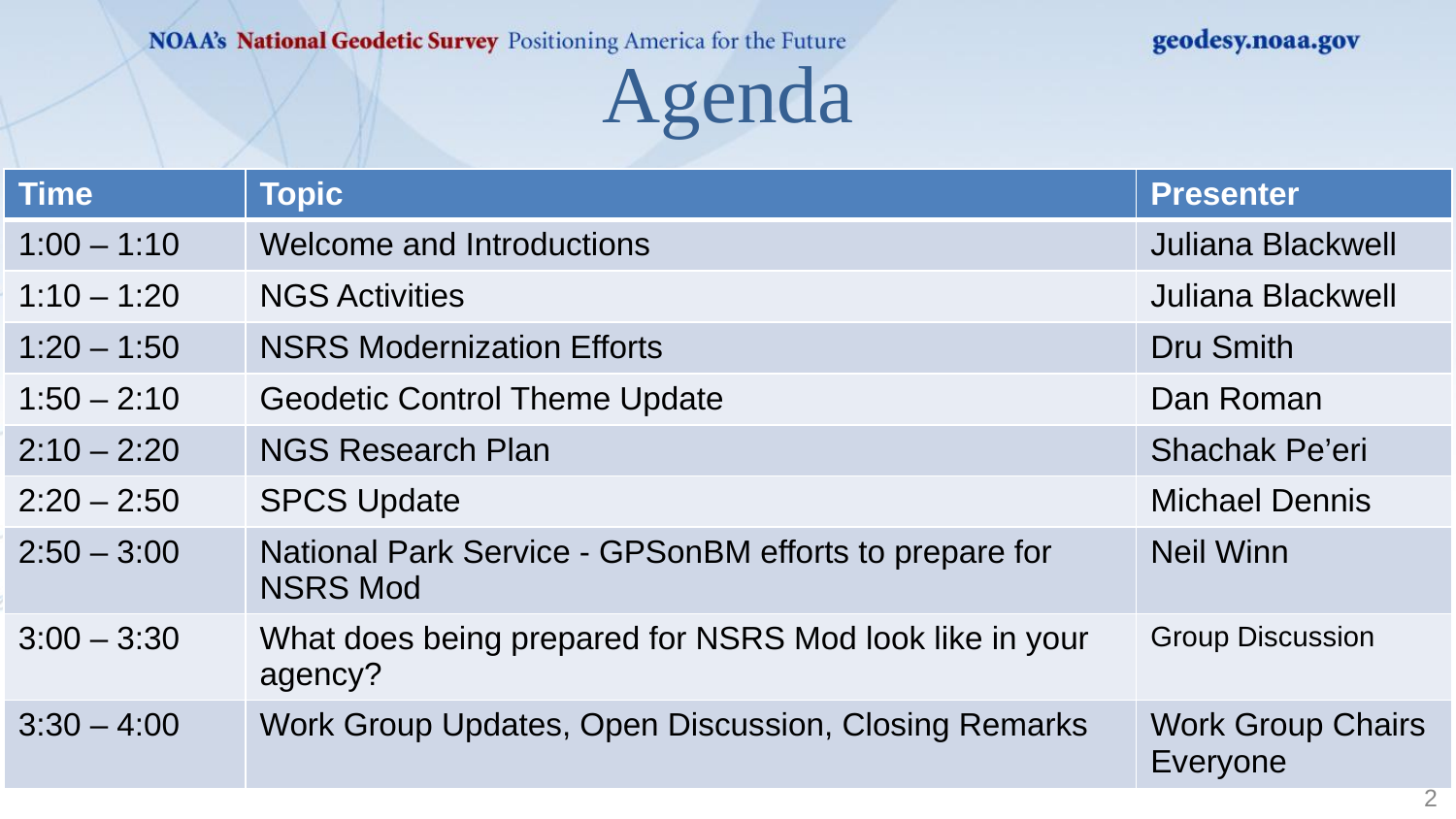

# Agenda
| Time | Topic | Presenter |
| --- | --- | --- |
| 1:00 – 1:10 | Welcome and Introductions | Juliana Blackwell |
| 1:10 – 1:20 | NGS Activities | Juliana Blackwell |
| 1:20 – 1:50 | NSRS Modernization Efforts | Dru Smith |
| 1:50 – 2:10 | Geodetic Control Theme Update | Dan Roman |
| 2:10 – 2:20 | NGS Research Plan | Shachak Pe’eri |
| 2:20 – 2:50 | SPCS Update | Michael Dennis |
| 2:50 – 3:00 | National Park Service - GPSonBM efforts to prepare for NSRS Mod | Neil Winn |
| 3:00 – 3:30 | What does being prepared for NSRS Mod look like in your agency? | Group Discussion |
| 3:30 – 4:00 | Work Group Updates, Open Discussion, Closing Remarks | Work Group Chairs Everyone |
2